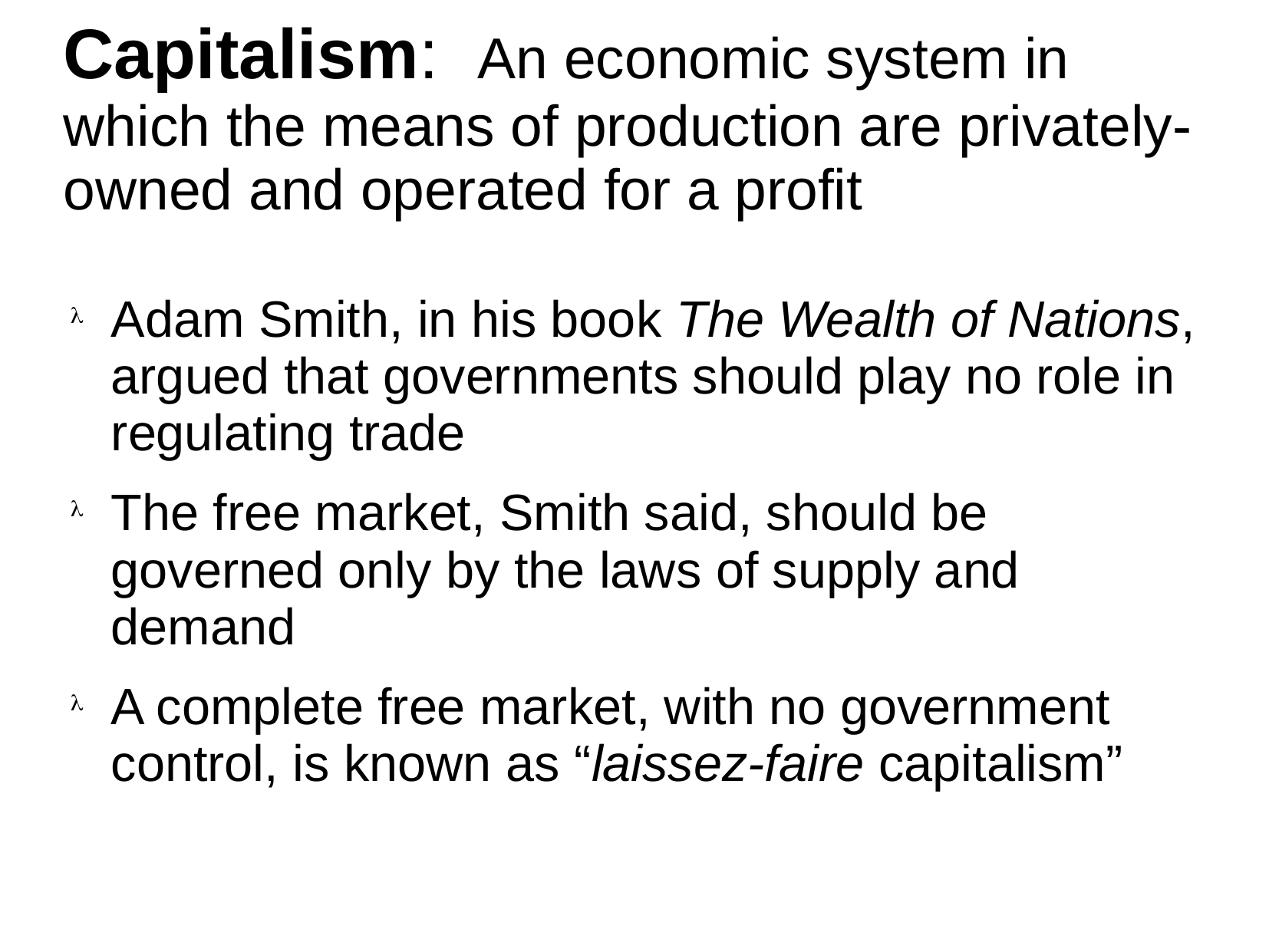

# Capitalism:  An economic system in which the means of production are privately-owned and operated for a profit
Adam Smith, in his book The Wealth of Nations, argued that governments should play no role in regulating trade
The free market, Smith said, should be governed only by the laws of supply and demand
A complete free market, with no government control, is known as “laissez-faire capitalism”